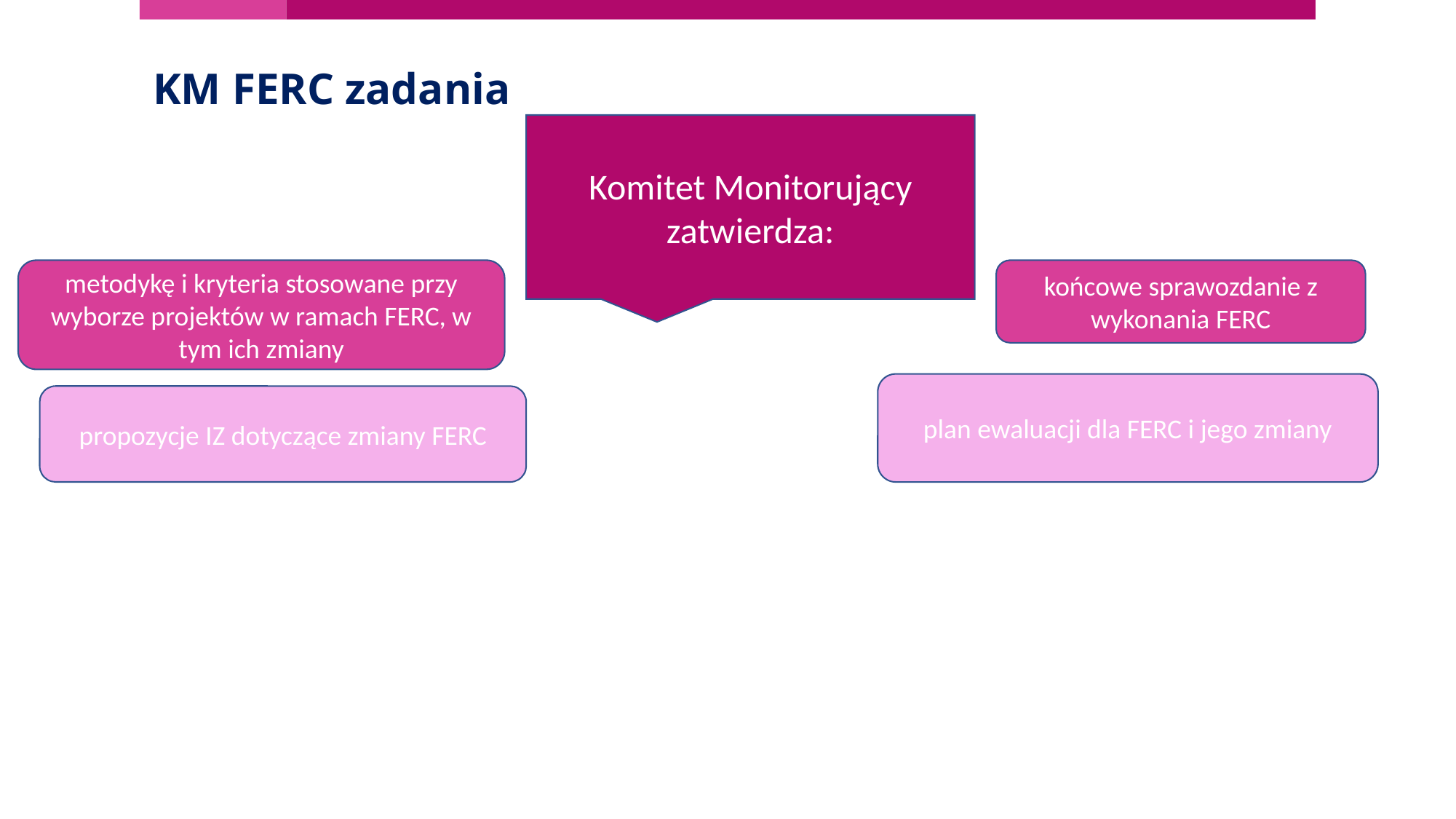

KM FERC zadania
Komitet Monitorujący zatwierdza:
metodykę i kryteria stosowane przy wyborze projektów w ramach FERC, w tym ich zmiany
końcowe sprawozdanie z wykonania FERC
plan ewaluacji dla FERC i jego zmiany
propozycje IZ dotyczące zmiany FERC